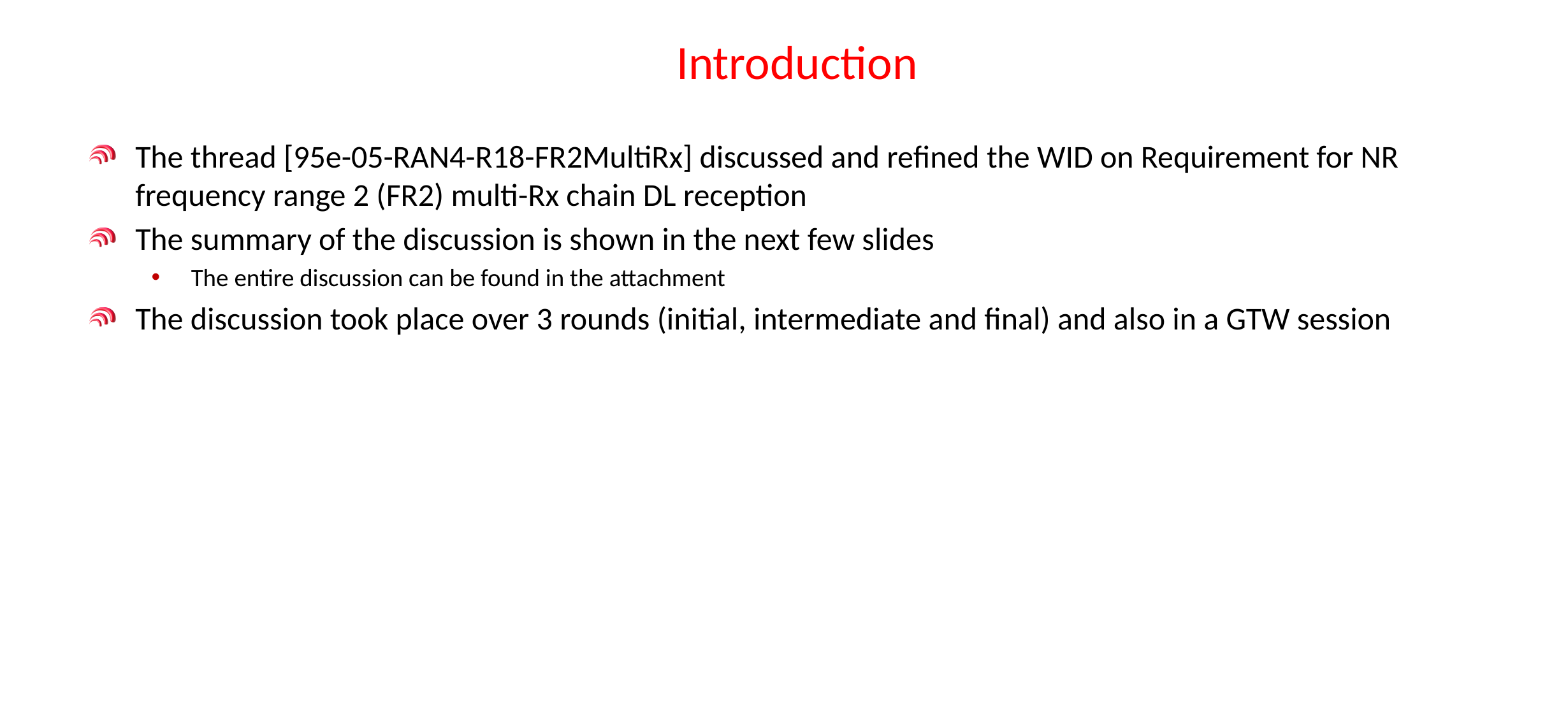

# Introduction
The thread [95e-05-RAN4-R18-FR2MultiRx] discussed and refined the WID on Requirement for NR frequency range 2 (FR2) multi-Rx chain DL reception
The summary of the discussion is shown in the next few slides
The entire discussion can be found in the attachment
The discussion took place over 3 rounds (initial, intermediate and final) and also in a GTW session